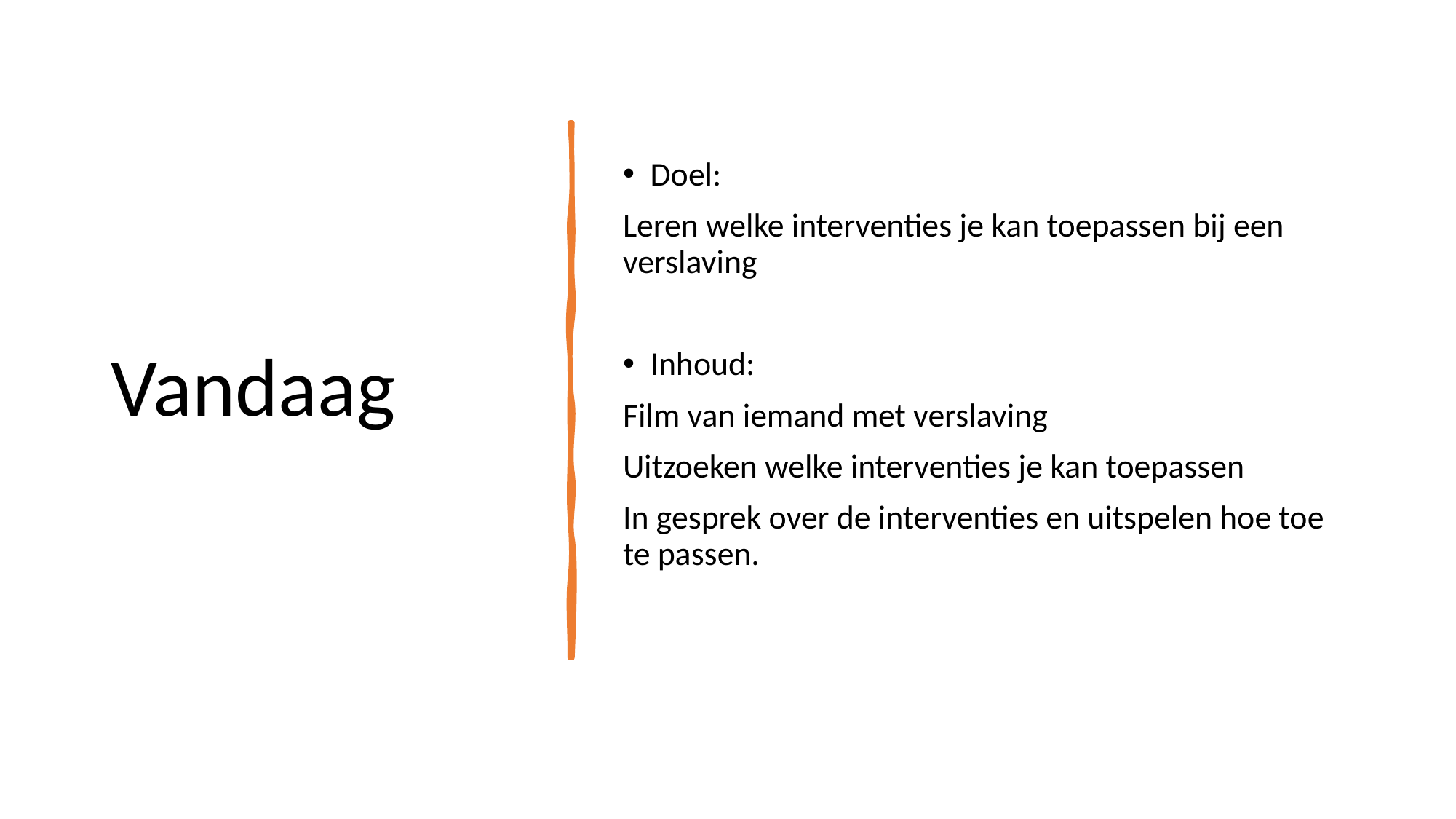

# Vandaag
Doel:
Leren welke interventies je kan toepassen bij een verslaving

Inhoud:
Film van iemand met verslaving
Uitzoeken welke interventies je kan toepassen
In gesprek over de interventies en uitspelen hoe toe te passen.